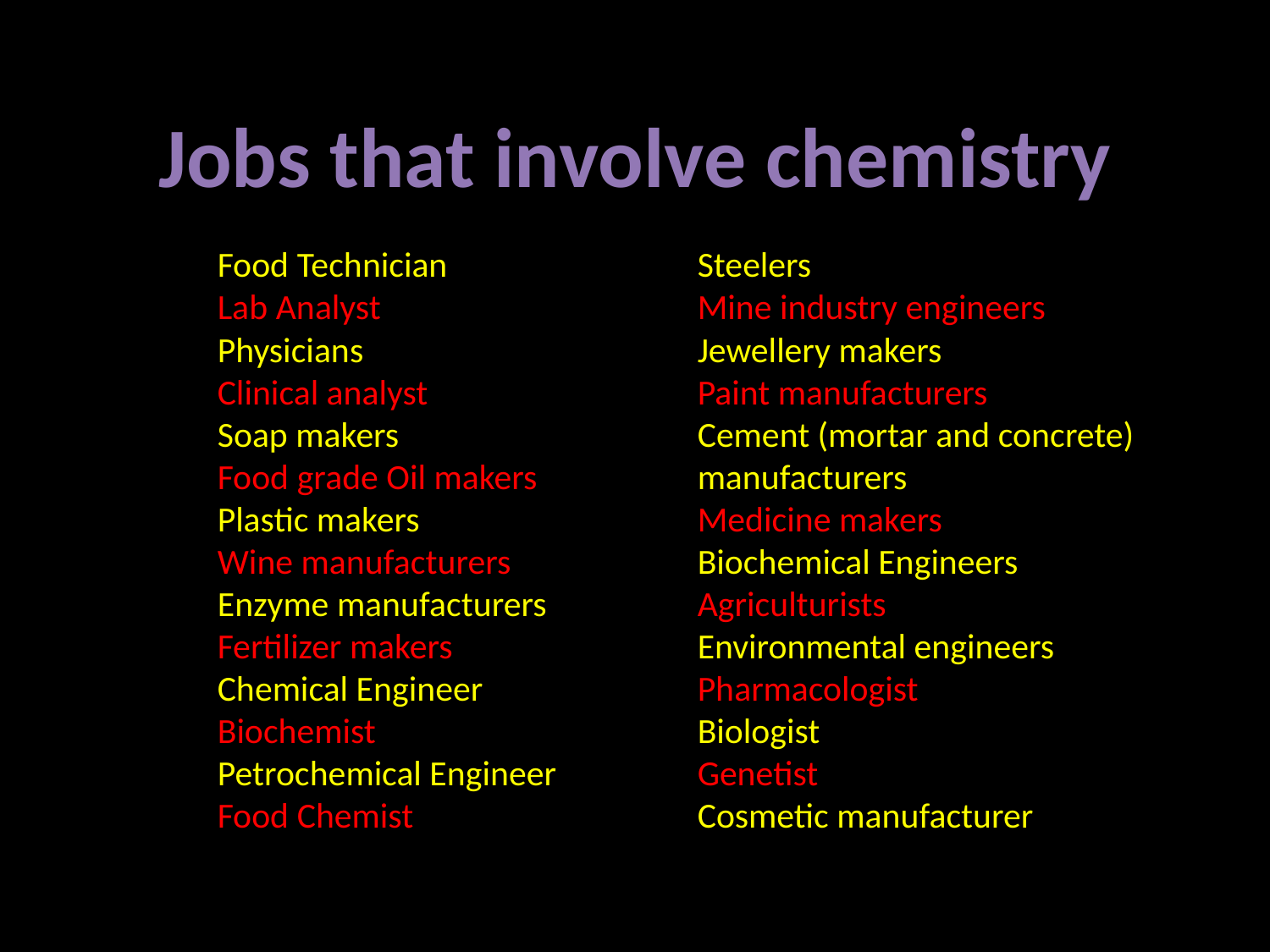

Jobs that involve chemistry

Food Technician
Lab Analyst
Physicians
Clinical analyst
Soap makers
Food grade Oil makers
Plastic makers
Wine manufacturers
Enzyme manufacturers
Fertilizer makers
Chemical Engineer
Biochemist
Petrochemical Engineer
Food Chemist

Steelers
Mine industry engineers
Jewellery makers
Paint manufacturers
Cement (mortar and concrete) manufacturers
Medicine makers
Biochemical Engineers
Agriculturists
Environmental engineers
Pharmacologist
Biologist
Genetist
Cosmetic manufacturer